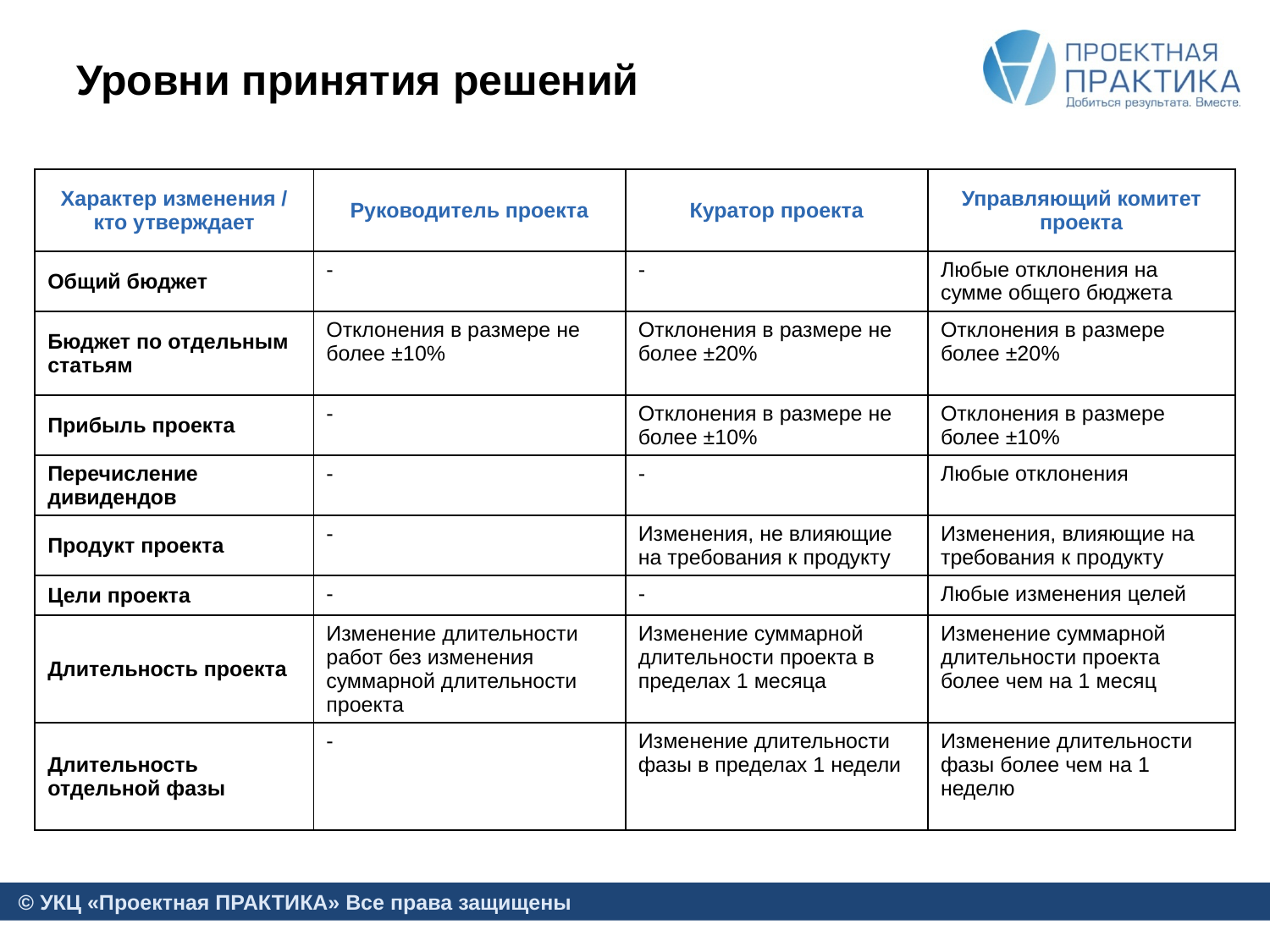

# Уровни принятия решений
| Характер изменения / кто утверждает | Руководитель проекта | Куратор проекта | Управляющий комитет проекта |
| --- | --- | --- | --- |
| Общий бюджет | - | - | Любые отклонения на сумме общего бюджета |
| Бюджет по отдельным статьям | Отклонения в размере не более ±10% | Отклонения в размере не более ±20% | Отклонения в размере более ±20% |
| Прибыль проекта | - | Отклонения в размере не более ±10% | Отклонения в размере более ±10% |
| Перечисление дивидендов | - | - | Любые отклонения |
| Продукт проекта | - | Изменения, не влияющие на требования к продукту | Изменения, влияющие на требования к продукту |
| Цели проекта | - | - | Любые изменения целей |
| Длительность проекта | Изменение длительности работ без изменения суммарной длительности проекта | Изменение суммарной длительности проекта в пределах 1 месяца | Изменение суммарной длительности проекта более чем на 1 месяц |
| Длительность отдельной фазы | - | Изменение длительности фазы в пределах 1 недели | Изменение длительности фазы более чем на 1 неделю |